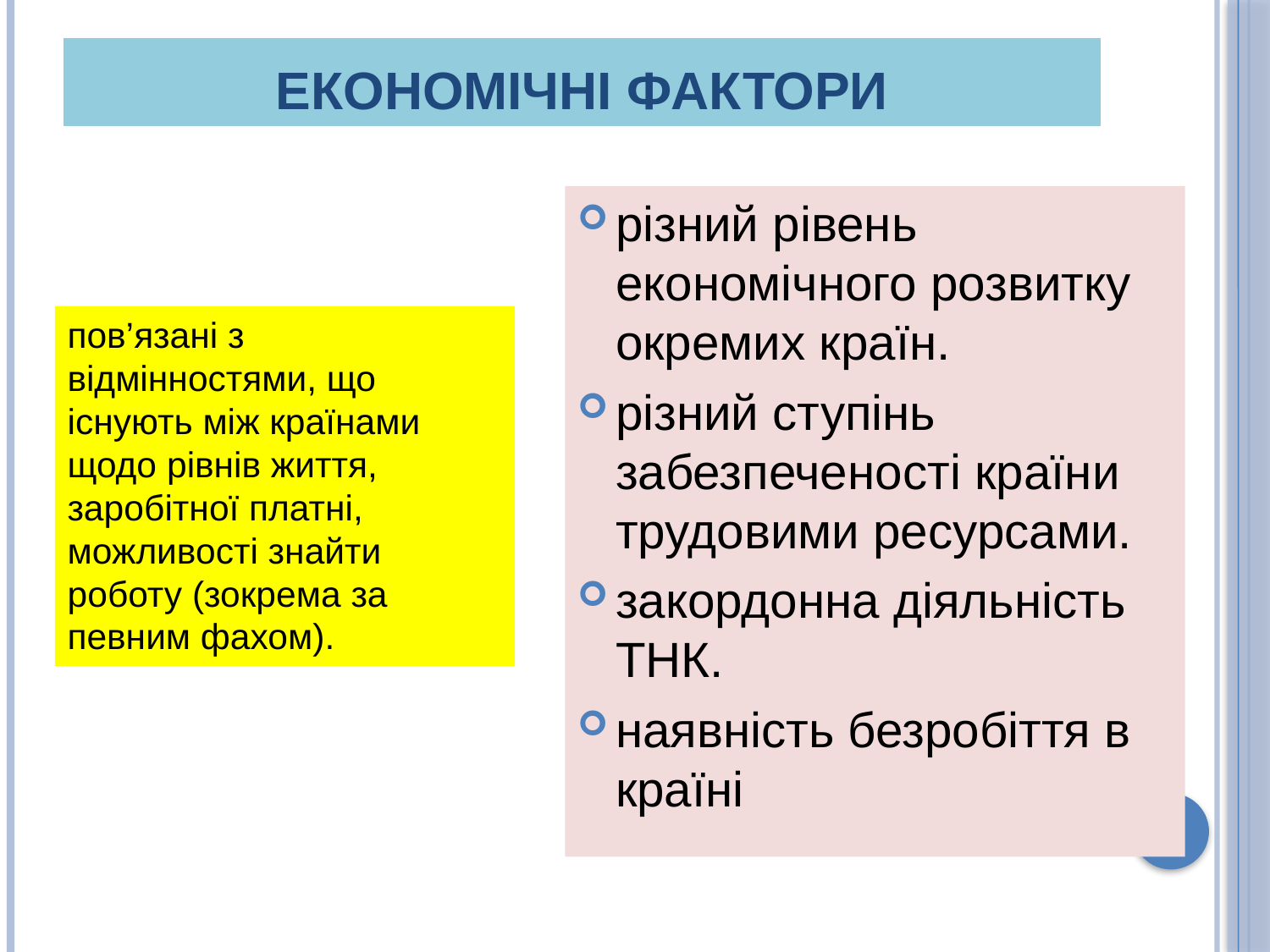

# Економічні фактори
різний рівень економічного розвитку окремих країн.
різний ступінь забезпеченості країни трудовими ресурсами.
закордонна діяльність ТНК.
наявність безробіття в країні
пов’язані з відмінностями, що існують між країнами щодо рівнів життя, заробітної платні, можливості знайти роботу (зокрема за певним фахом).